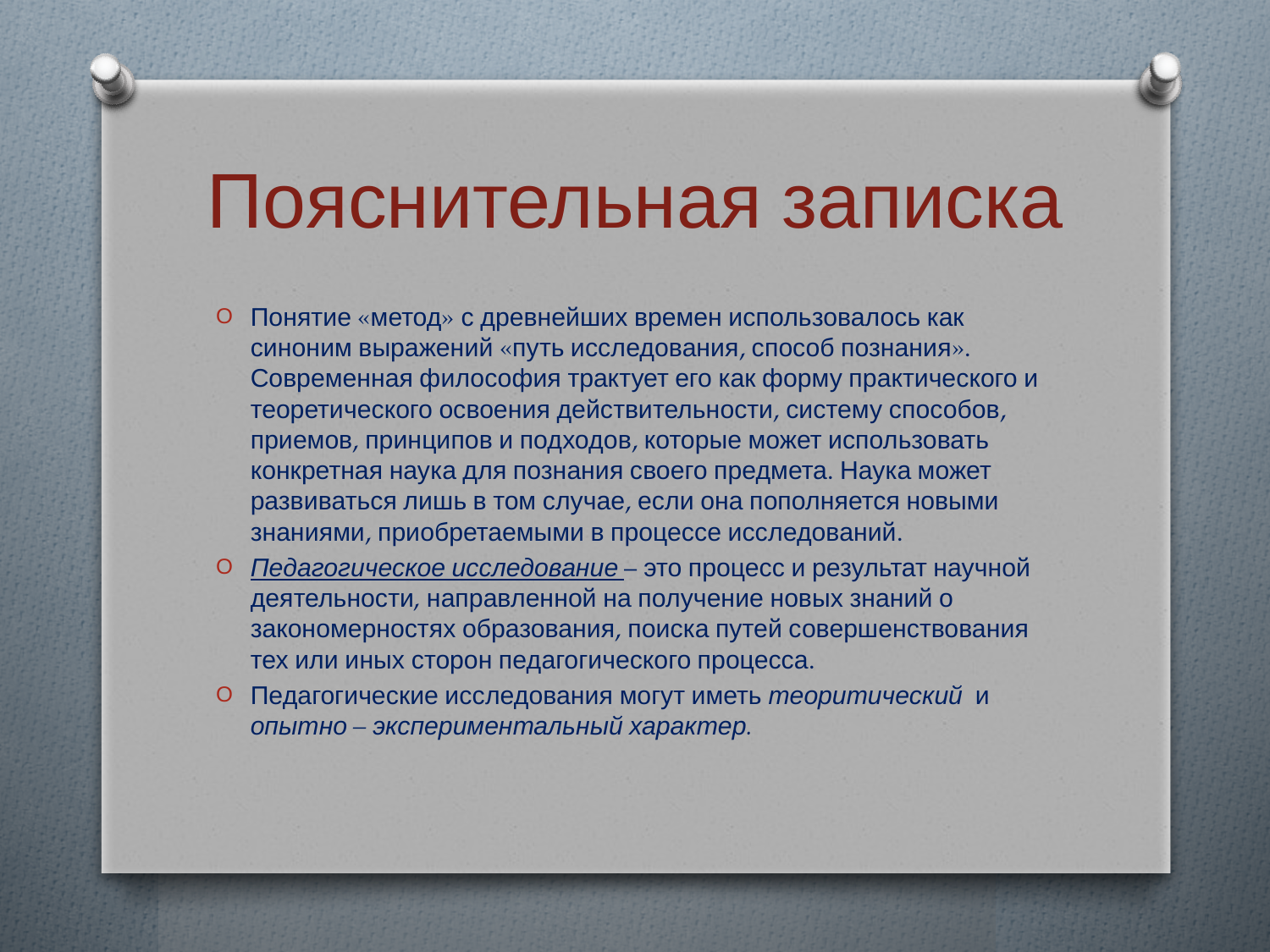

# Пояснительная записка
Понятие «метод» с древнейших времен использовалось как синоним выражений «путь исследования, способ познания». Современная философия трактует его как форму практического и теоретического освоения действительности, систему способов, приемов, принципов и подходов, которые может использовать конкретная наука для познания своего предмета. Наука может развиваться лишь в том случае, если она пополняется новыми знаниями, приобретаемыми в процессе исследований.
Педагогическое исследование – это процесс и результат научной деятельности, направленной на получение новых знаний о закономерностях образования, поиска путей совершенствования тех или иных сторон педагогического процесса.
Педагогические исследования могут иметь теоритический  и опытно – экспериментальный характер.